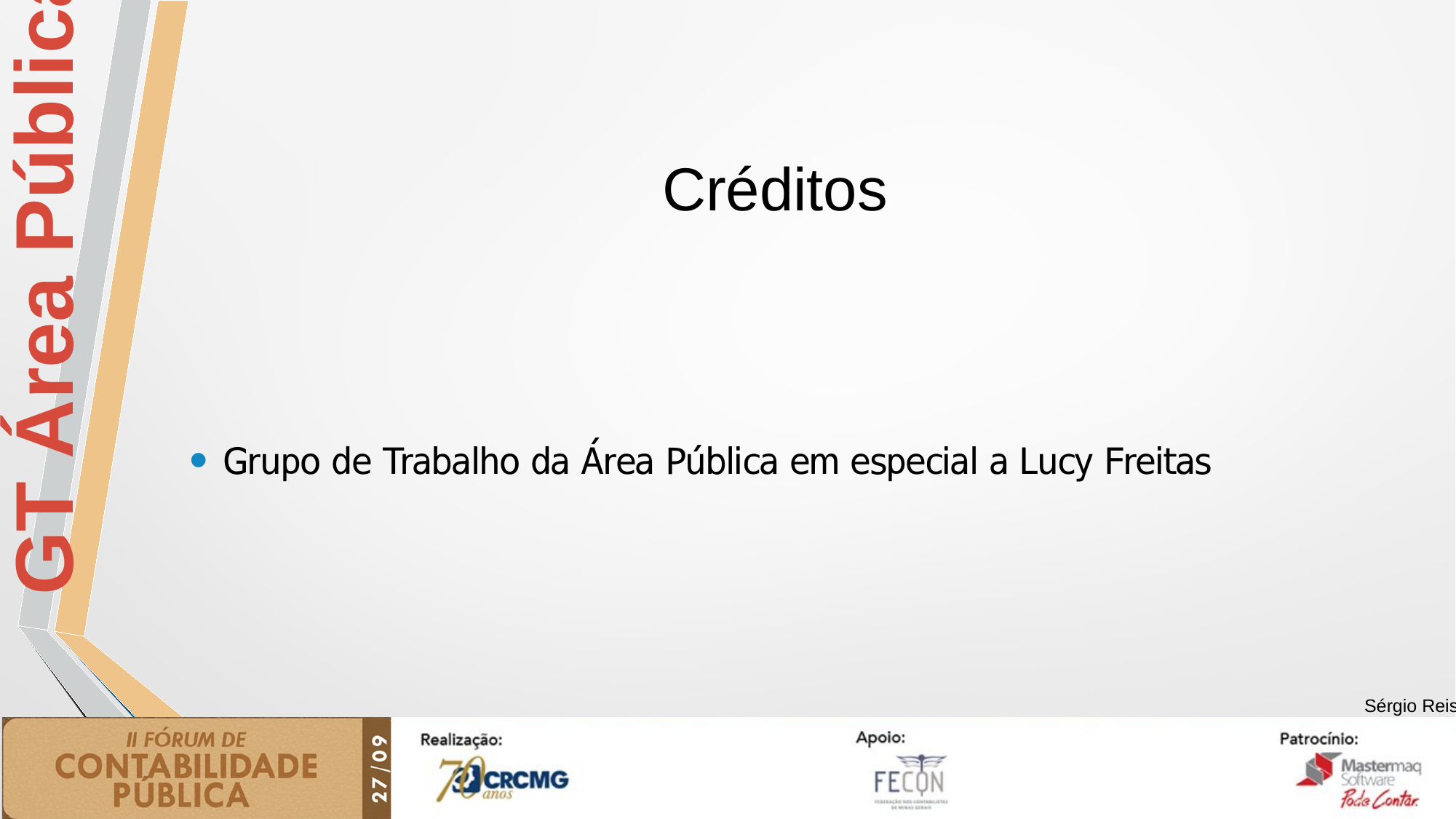

# Créditos
Grupo de Trabalho da Área Pública em especial a Lucy Freitas